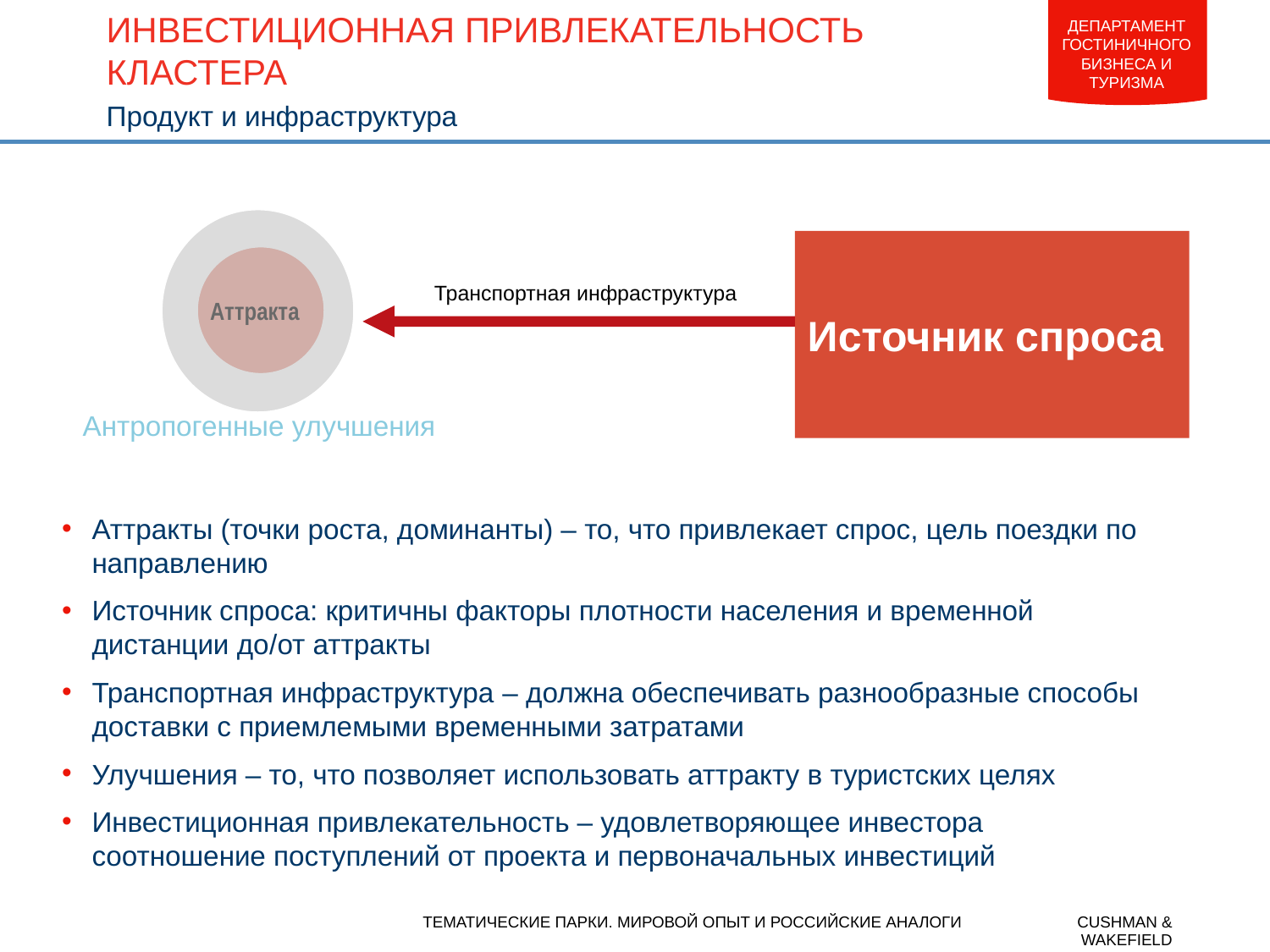

ИНВЕСТИЦИОННАЯ ПРИВЛЕКАТЕЛЬНОСТЬ КЛАСТЕРА
Продукт и инфраструктура

Источник спроса

Транспортная инфраструктура
Аттракта

Антропогенные улучшения
Аттракты (точки роста, доминанты) – то, что привлекает спрос, цель поездки по направлению
Источник спроса: критичны факторы плотности населения и временной дистанции до/от аттракты
Транспортная инфраструктура – должна обеспечивать разнообразные способы доставки с приемлемыми временными затратами
Улучшения – то, что позволяет использовать аттракту в туристских целях
Инвестиционная привлекательность – удовлетворяющее инвестора соотношение поступлений от проекта и первоначальных инвестиций